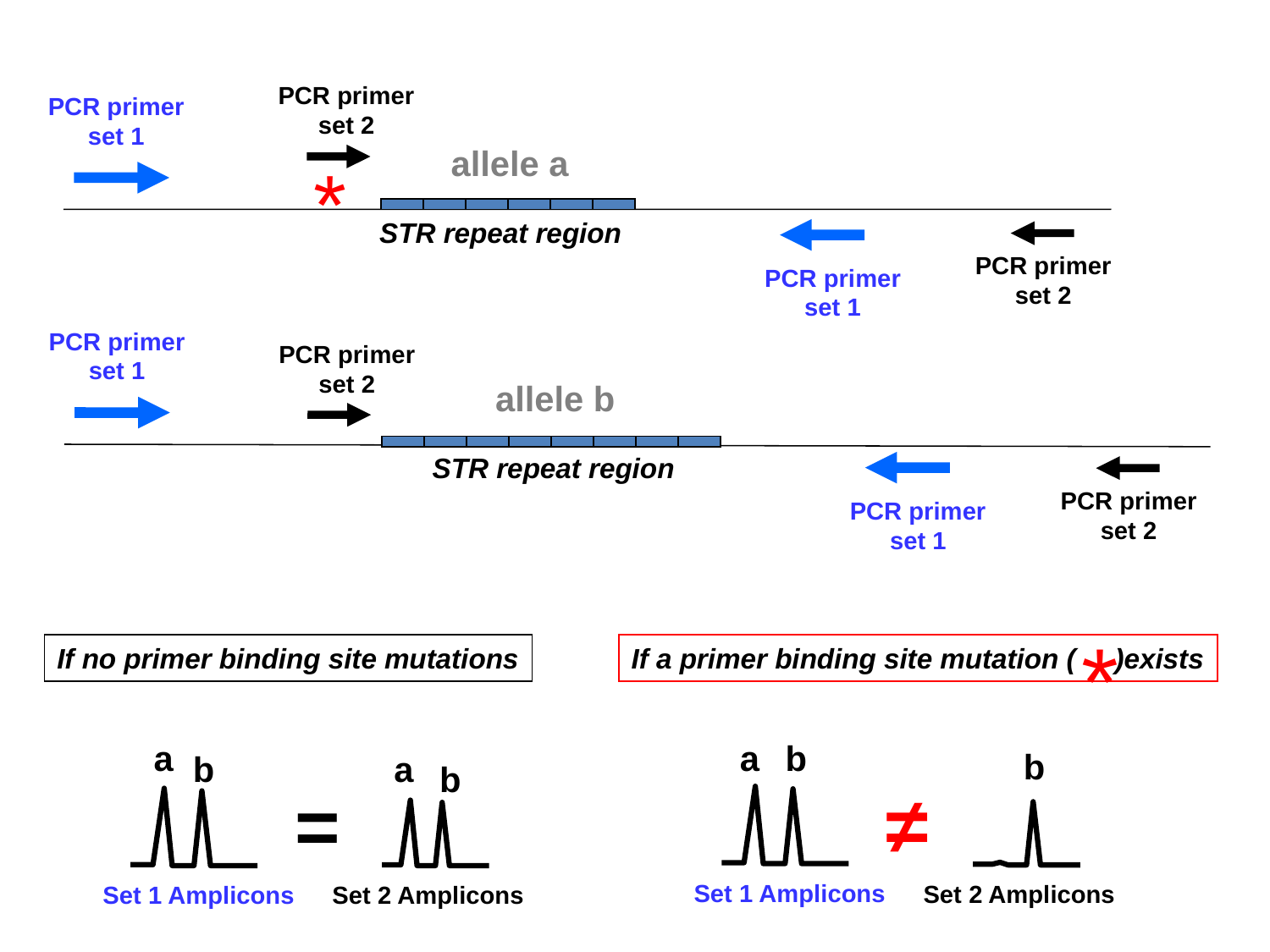

PCR primer set 2
PCR primer set 1
allele a
*

STR repeat region

PCR primer set 2
PCR primer set 1
PCR primer set 1
PCR primer set 2
allele b

STR repeat region

PCR primer set 2
PCR primer set 1
*
If a primer binding site mutation (     )exists
a
b
b
≠

Set 1 Amplicons
Set 2 Amplicons
If no primer binding site mutations
a
b
a
b
=

Set 1 Amplicons
Set 2 Amplicons